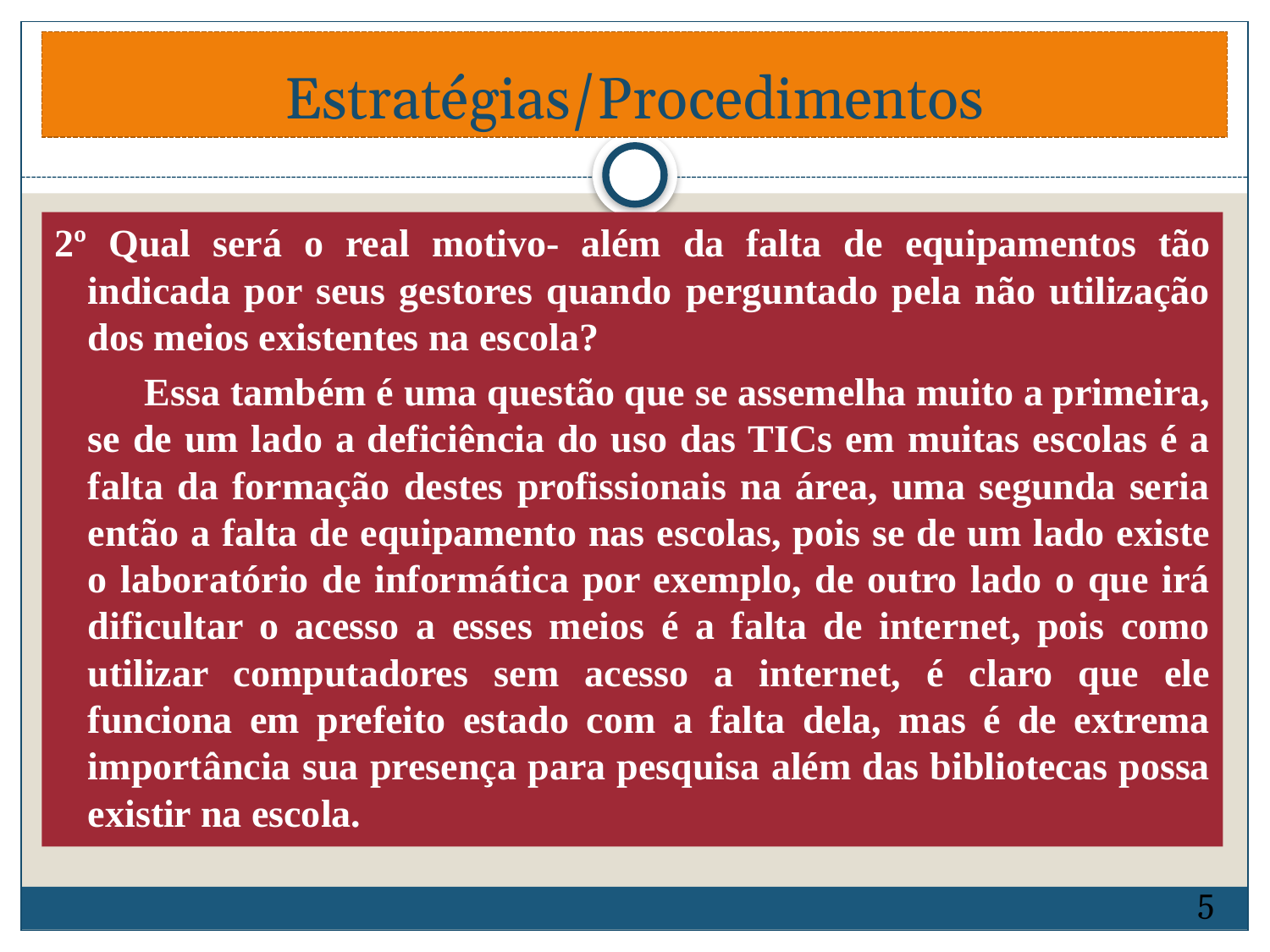

# Estratégias/Procedimentos
2º Qual será o real motivo- além da falta de equipamentos tão indicada por seus gestores quando perguntado pela não utilização dos meios existentes na escola?
         Essa também é uma questão que se assemelha muito a primeira, se de um lado a deficiência do uso das TICs em muitas escolas é a falta da formação destes profissionais na área, uma segunda seria então a falta de equipamento nas escolas, pois se de um lado existe o laboratório de informática por exemplo, de outro lado o que irá dificultar o acesso a esses meios é a falta de internet, pois como utilizar computadores sem acesso a internet, é claro que ele funciona em prefeito estado com a falta dela, mas é de extrema importância sua presença para pesquisa além das bibliotecas possa existir na escola.

5